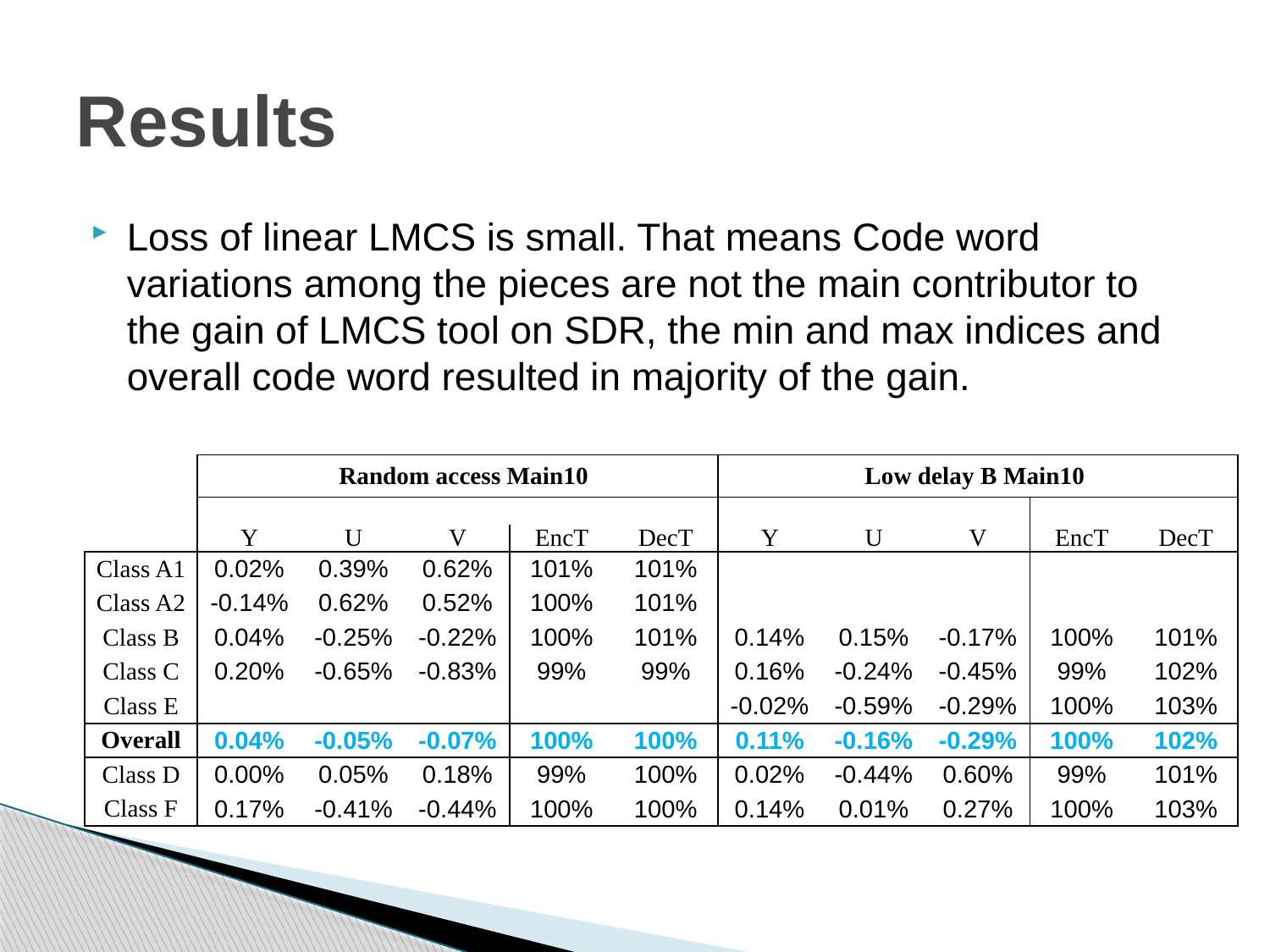

# Results
Loss of linear LMCS is small. That means Code word variations among the pieces are not the main contributor to the gain of LMCS tool on SDR, the min and max indices and overall code word resulted in majority of the gain.
|  | Random access Main10 |  |  |  |  | Low delay B Main10 |  |  |  |  |
| --- | --- | --- | --- | --- | --- | --- | --- | --- | --- | --- |
|  |  |  |  |  |  |  |  |  |  |  |
|  | Y | U | V | EncT | DecT | Y | U | V | EncT | DecT |
| Class A1 | 0.02% | 0.39% | 0.62% | 101% | 101% |  |  |  |  |  |
| Class A2 | -0.14% | 0.62% | 0.52% | 100% | 101% |  |  |  |  |  |
| Class B | 0.04% | -0.25% | -0.22% | 100% | 101% | 0.14% | 0.15% | -0.17% | 100% | 101% |
| Class C | 0.20% | -0.65% | -0.83% | 99% | 99% | 0.16% | -0.24% | -0.45% | 99% | 102% |
| Class E |  |  |  |  |  | -0.02% | -0.59% | -0.29% | 100% | 103% |
| Overall | 0.04% | -0.05% | -0.07% | 100% | 100% | 0.11% | -0.16% | -0.29% | 100% | 102% |
| Class D | 0.00% | 0.05% | 0.18% | 99% | 100% | 0.02% | -0.44% | 0.60% | 99% | 101% |
| Class F | 0.17% | -0.41% | -0.44% | 100% | 100% | 0.14% | 0.01% | 0.27% | 100% | 103% |